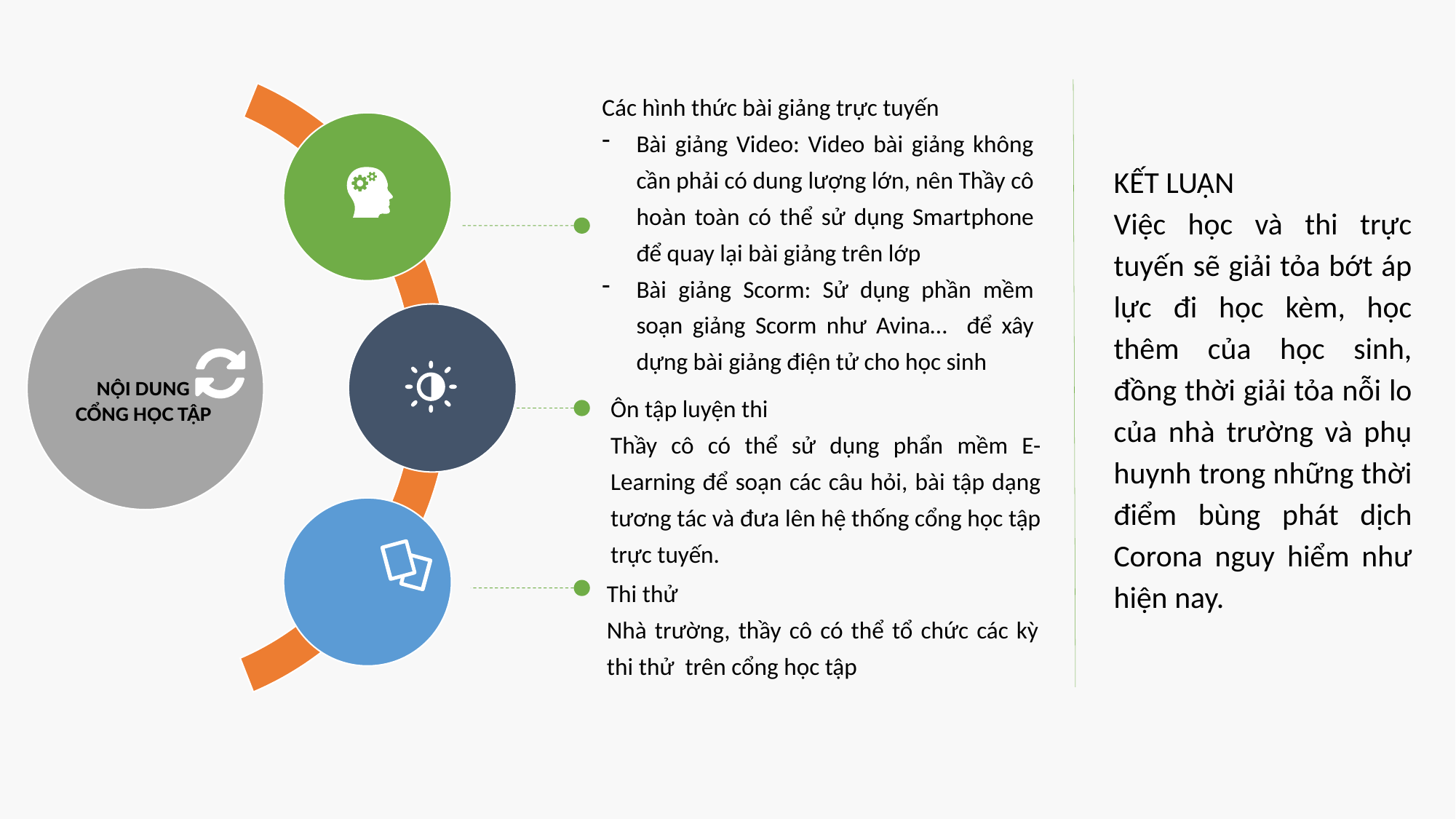

NỘI DUNG
CỔNG HỌC TẬP

Các hình thức bài giảng trực tuyến
Bài giảng Video: Video bài giảng không cần phải có dung lượng lớn, nên Thầy cô hoàn toàn có thể sử dụng Smartphone để quay lại bài giảng trên lớp
Bài giảng Scorm: Sử dụng phần mềm soạn giảng Scorm như Avina…  để xây dựng bài giảng điện tử cho học sinh
KẾT LUẬN
Việc học và thi trực tuyến sẽ giải tỏa bớt áp lực đi học kèm, học thêm của học sinh, đồng thời giải tỏa nỗi lo của nhà trường và phụ huynh trong những thời điểm bùng phát dịch Corona nguy hiểm như hiện nay.

Ôn tập luyện thi
Thầy cô có thể sử dụng phẩn mềm E-Learning để soạn các câu hỏi, bài tập dạng tương tác và đưa lên hệ thống cổng học tập trực tuyến.

Thi thử
Nhà trường, thầy cô có thể tổ chức các kỳ thi thử  trên cổng học tập